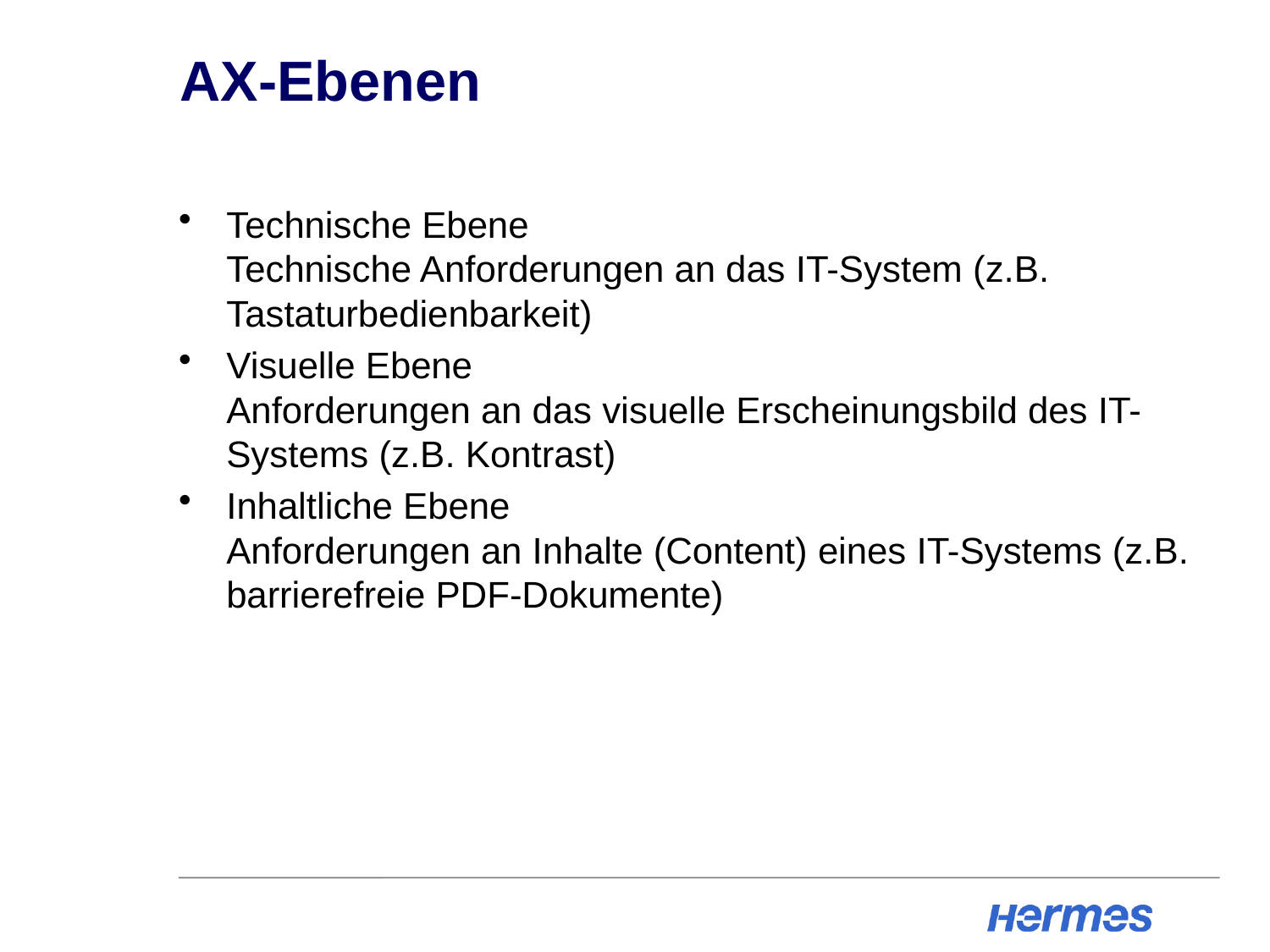

# AX-Ebenen
Technische Ebene
Technische Anforderungen an das IT-System (z.B. Tastaturbedienbarkeit)
Visuelle Ebene
Anforderungen an das visuelle Erscheinungsbild des IT-Systems (z.B. Kontrast)
Inhaltliche Ebene
Anforderungen an Inhalte (Content) eines IT-Systems (z.B. barrierefreie PDF-Dokumente)